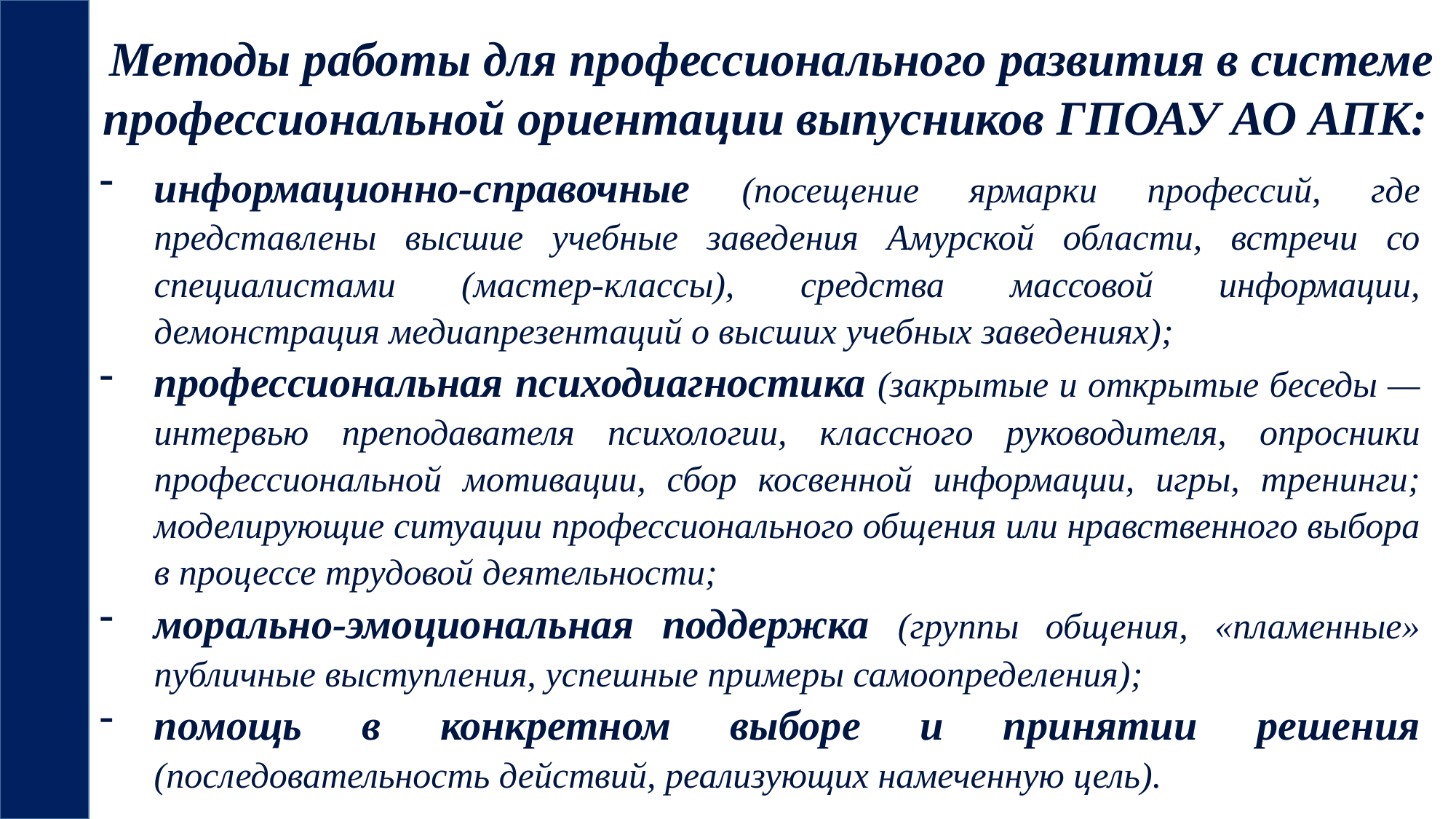

Методы работы для профессионального развития в системе профессиональной ориентации выпусников ГПОАУ АО АПК:
информационно-справочные (посещение ярмарки профессий, где представлены высшие учебные заведения Амурской области, встречи со специалистами (мастер-классы), средства массовой информации, демонстрация медиапрезентаций о высших учебных заведениях);
профессиональная психодиагностика (закрытые и открытые беседы — интервью преподавателя психологии, классного руководителя, опросники профессиональной мотивации, сбор косвенной информации, игры, тренинги; моделирующие ситуации профессионального общения или нравственного выбора в процессе трудовой деятельности;
морально-эмоциональная поддержка (группы общения, «пламенные» публичные выступления, успешные примеры самоопределения);
помощь в конкретном выборе и принятии решения (последовательность действий, реализующих намеченную цель).